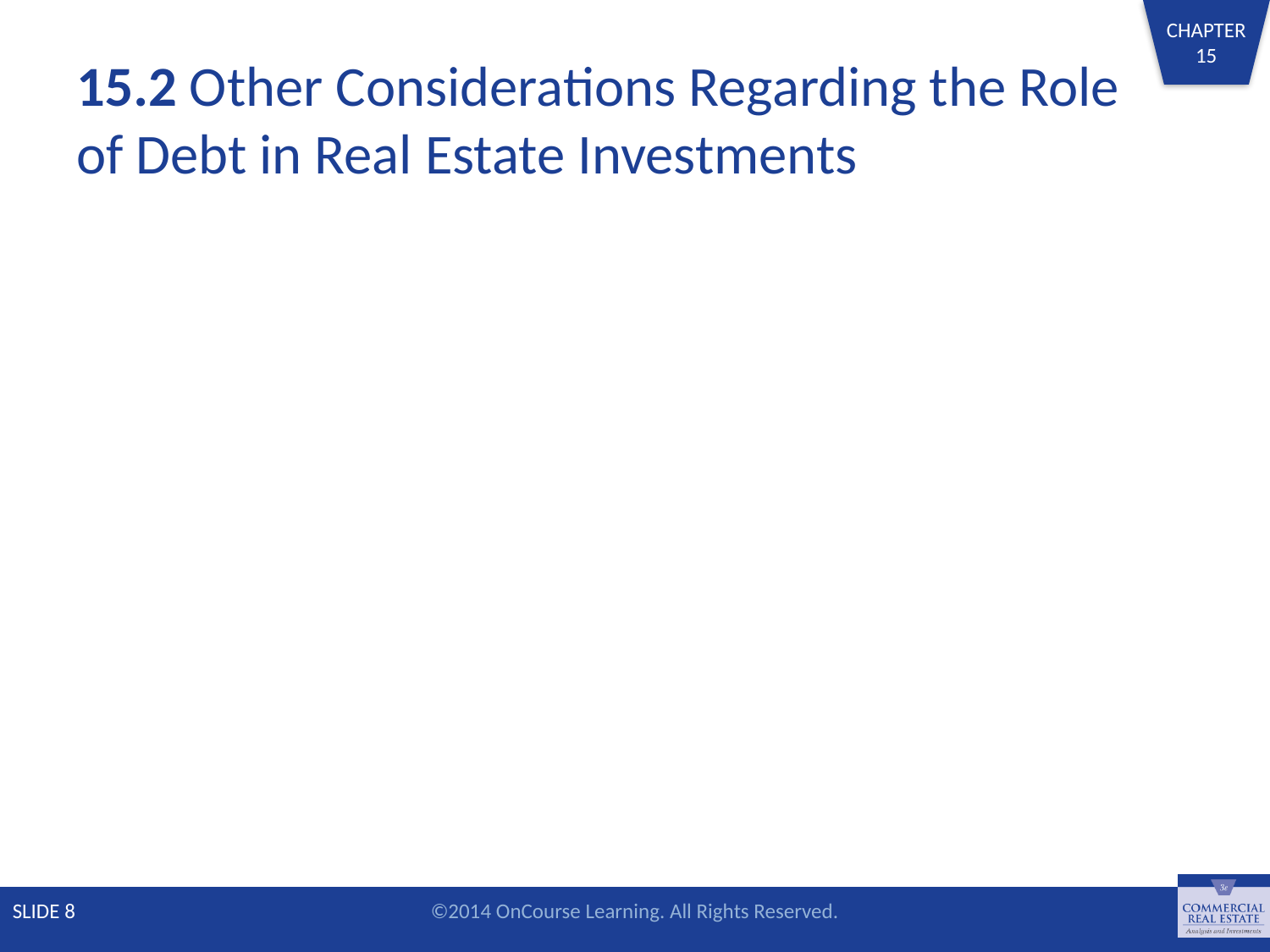

# 15.2 Other Considerations Regarding the Role of Debt in Real Estate Investments

SLIDE 8